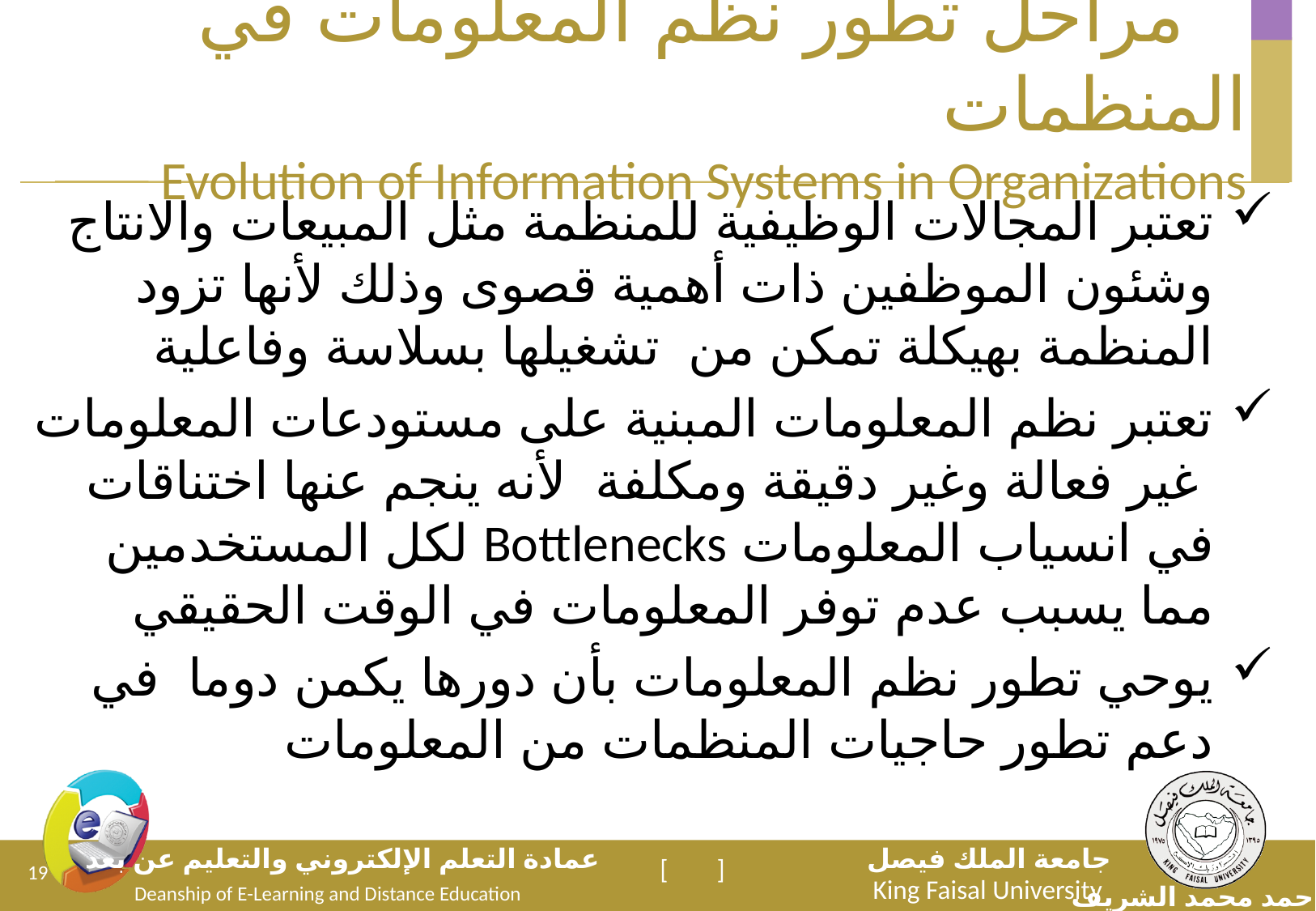

# مراحل تطور نظم المعلومات في المنظمات Evolution of Information Systems in Organizations
تعتبر المجالات الوظيفية للمنظمة مثل المبيعات والانتاج وشئون الموظفين ذات أهمية قصوى وذلك لأنها تزود المنظمة بهيكلة تمكن من  تشغيلها بسلاسة وفاعلية
تعتبر نظم المعلومات المبنية على مستودعات المعلومات  غير فعالة وغير دقيقة ومكلفة  لأنه ينجم عنها اختناقات في انسياب المعلومات Bottlenecks لكل المستخدمين مما يسبب عدم توفر المعلومات في الوقت الحقيقي
يوحي تطور نظم المعلومات بأن دورها يكمن دوما  في دعم تطور حاجيات المنظمات من المعلومات

19